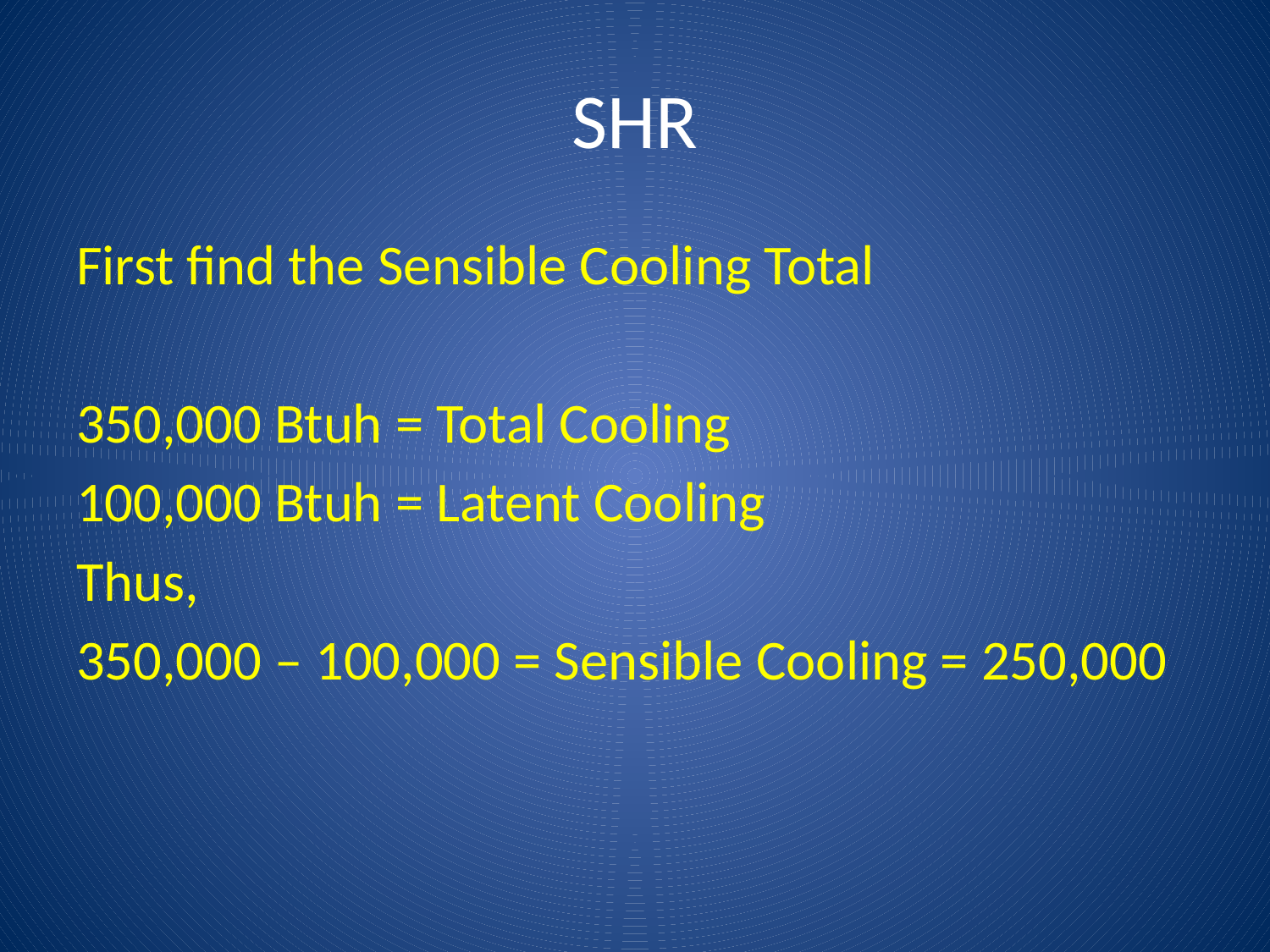

# SHR
First find the Sensible Cooling Total

350,000 Btuh = Total Cooling
100,000 Btuh = Latent Cooling
Thus,
350,000 – 100,000 = Sensible Cooling = 250,000